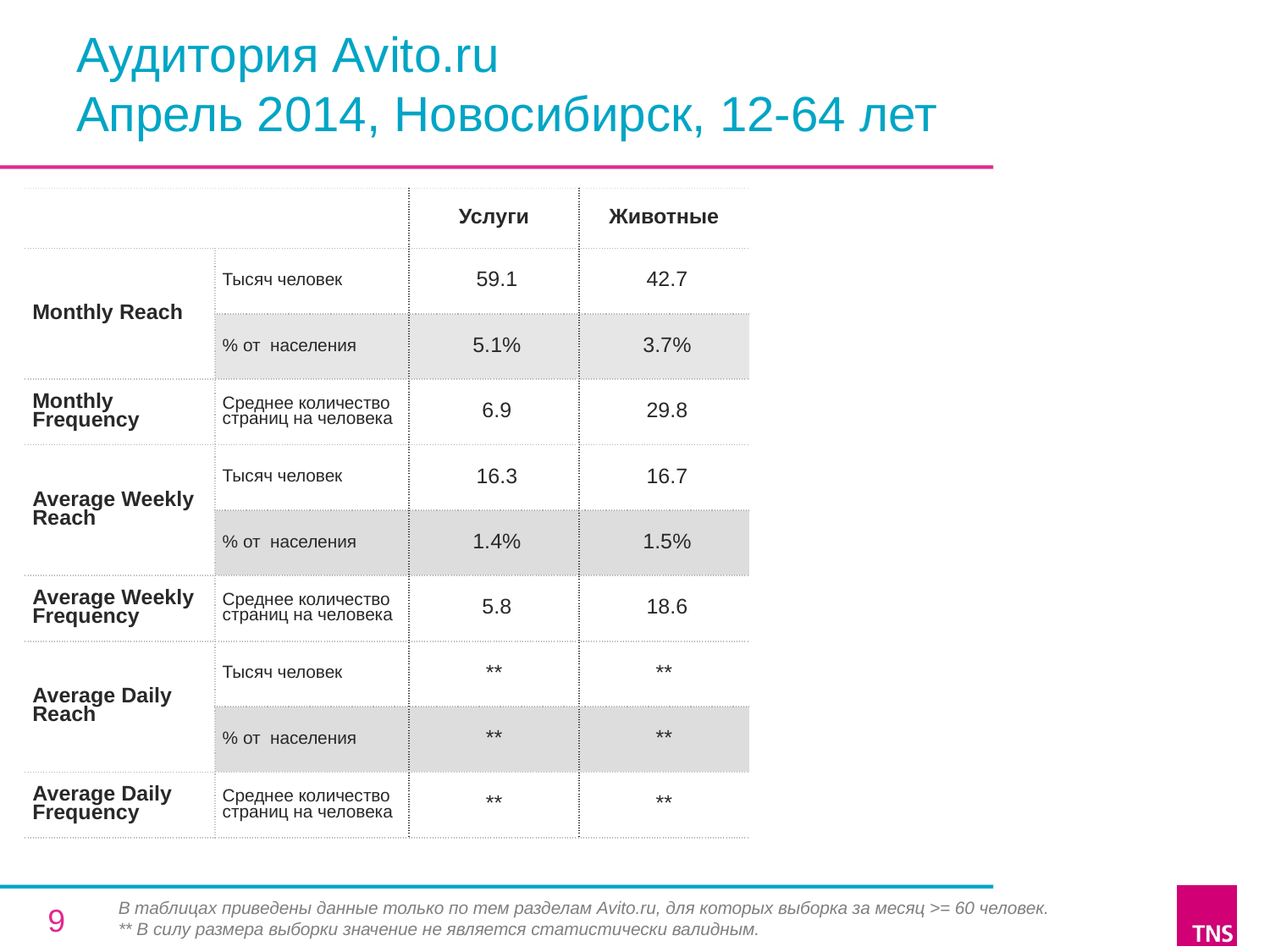

# Аудитория Avito.ru Апрель 2014, Новосибирск, 12-64 лет
|  |  | Услуги | Животные |
| --- | --- | --- | --- |
| Monthly Reach | Тысяч человек | 59.1 | 42.7 |
|  | % от населения | 5.1% | 3.7% |
| Monthly Frequency | Среднее количество страниц на человека | 6.9 | 29.8 |
| Average Weekly Reach | Тысяч человек | 16.3 | 16.7 |
|  | % от населения | 1.4% | 1.5% |
| Average Weekly Frequency | Среднее количество страниц на человека | 5.8 | 18.6 |
| Average Daily Reach | Тысяч человек | \*\* | \*\* |
|  | % от населения | \*\* | \*\* |
| Average Daily Frequency | Среднее количество страниц на человека | \*\* | \*\* |
В таблицах приведены данные только по тем разделам Avito.ru, для которых выборка за месяц >= 60 человек.
** В силу размера выборки значение не является статистически валидным.
9